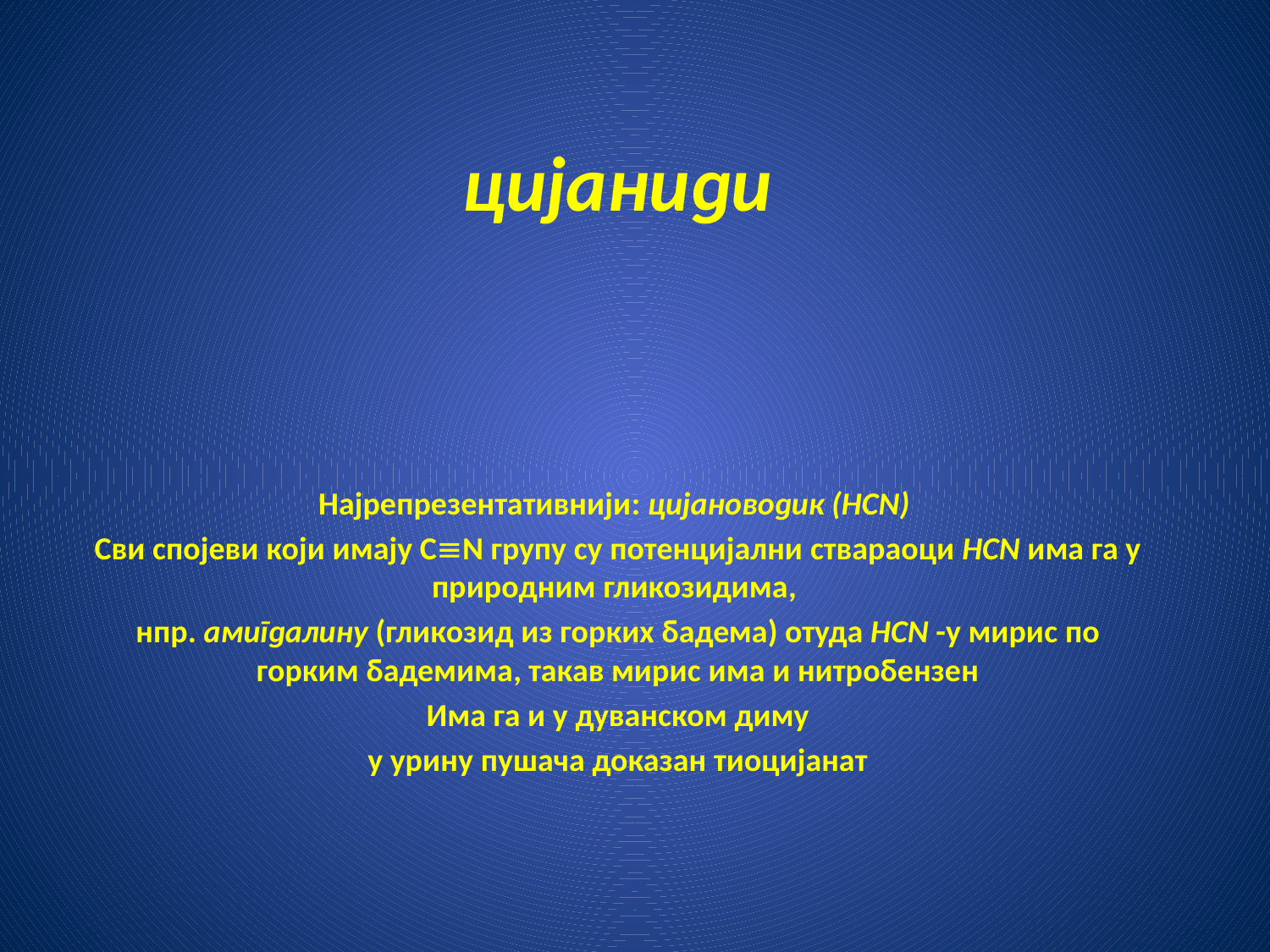

# цијаниди
Најрепрезентативнији: цијановодик (HCN)
Сви спојеви који имају C≡N групу су потенцијални ствараоци HCN има га у природним гликозидима,
нпр. амигдалину (гликозид из горких бадема) отуда HCN -у мирис по горким бадемима, такав мирис има и нитробензен
Има га и у дуванском диму
у урину пушача доказан тиоцијанат